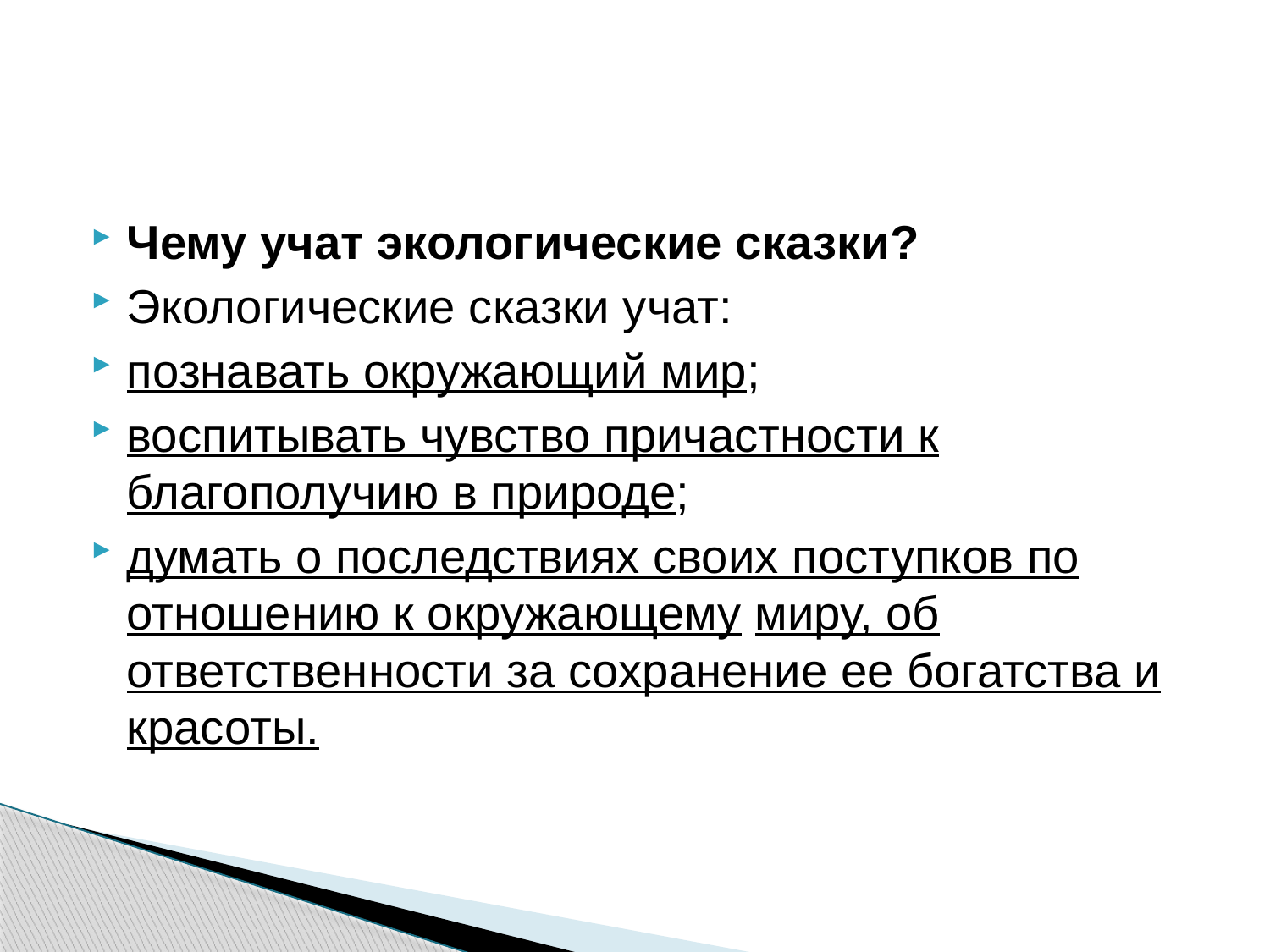

#
Чему учат экологические сказки?
Экологические сказки учат:
познавать окружающий мир;
воспитывать чувство причастности к благополучию в природе;
думать о последствиях своих поступков по отношению к окружающему миру, об ответственности за сохранение ее богатства и красоты.